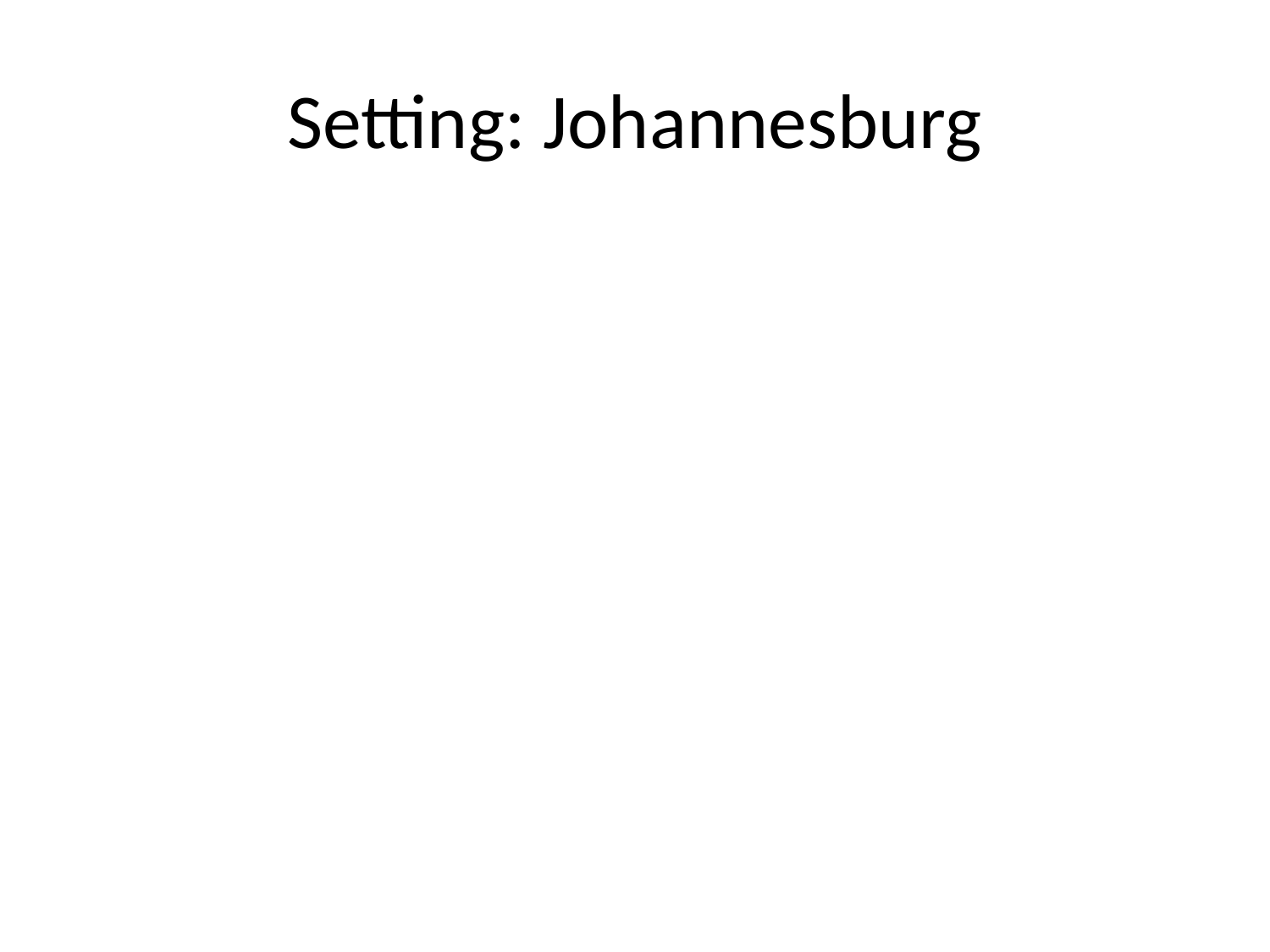

# Setting: Johannesburg
In 1886, ____________ were discovered and gave rise to the creation of this city.

The setting for Cry, The Beloved Country, it provides a ____________________ _______________________that mounted at the end of World War II due to the increasing number of people moving to Johannesburg from nearby outlying rural areas in Africa.